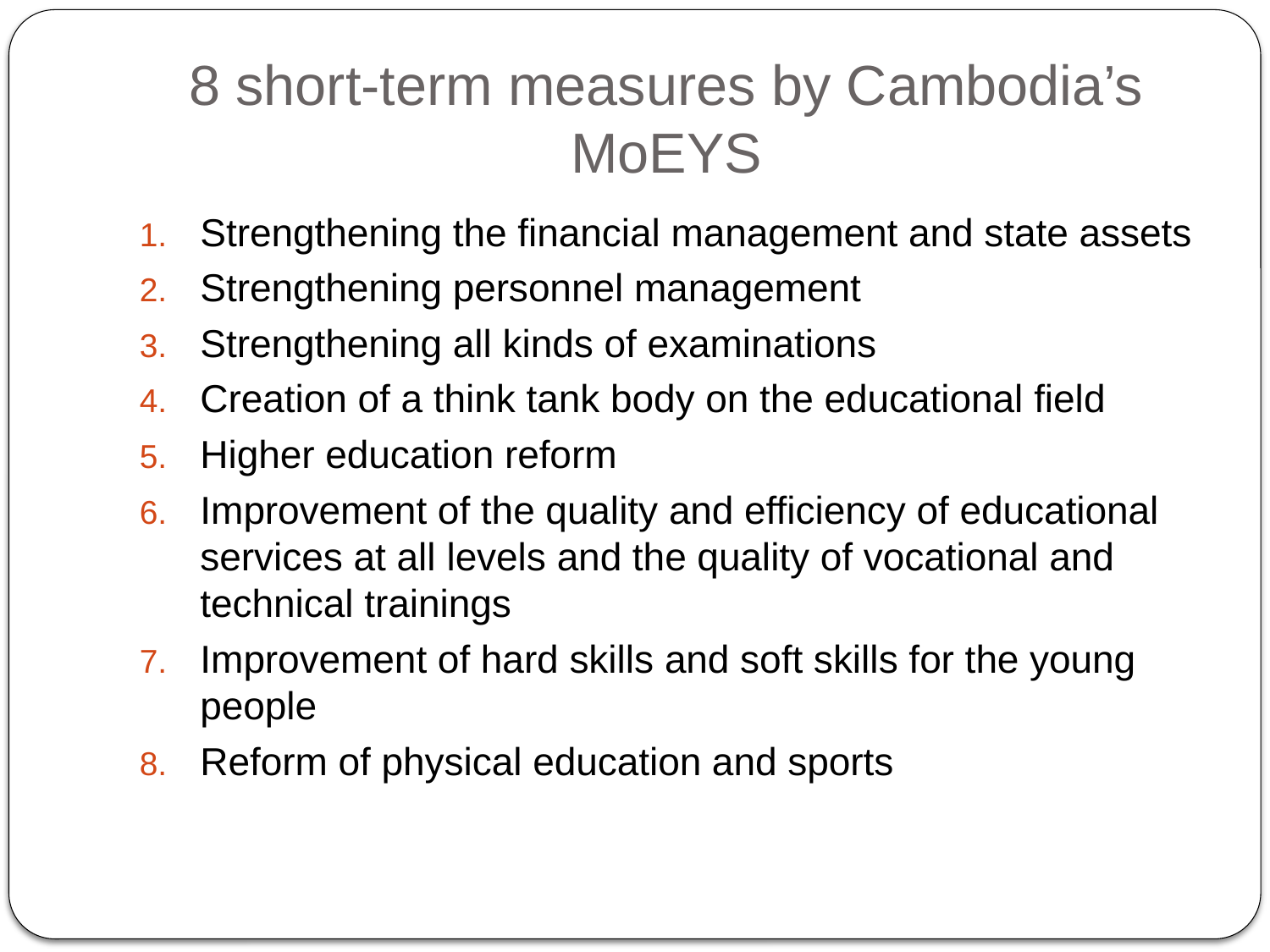

# 8 short-term measures by Cambodia’s MoEYS
Strengthening the financial management and state assets
Strengthening personnel management
Strengthening all kinds of examinations
Creation of a think tank body on the educational field
Higher education reform
Improvement of the quality and efficiency of educational services at all levels and the quality of vocational and technical trainings
Improvement of hard skills and soft skills for the young people
Reform of physical education and sports